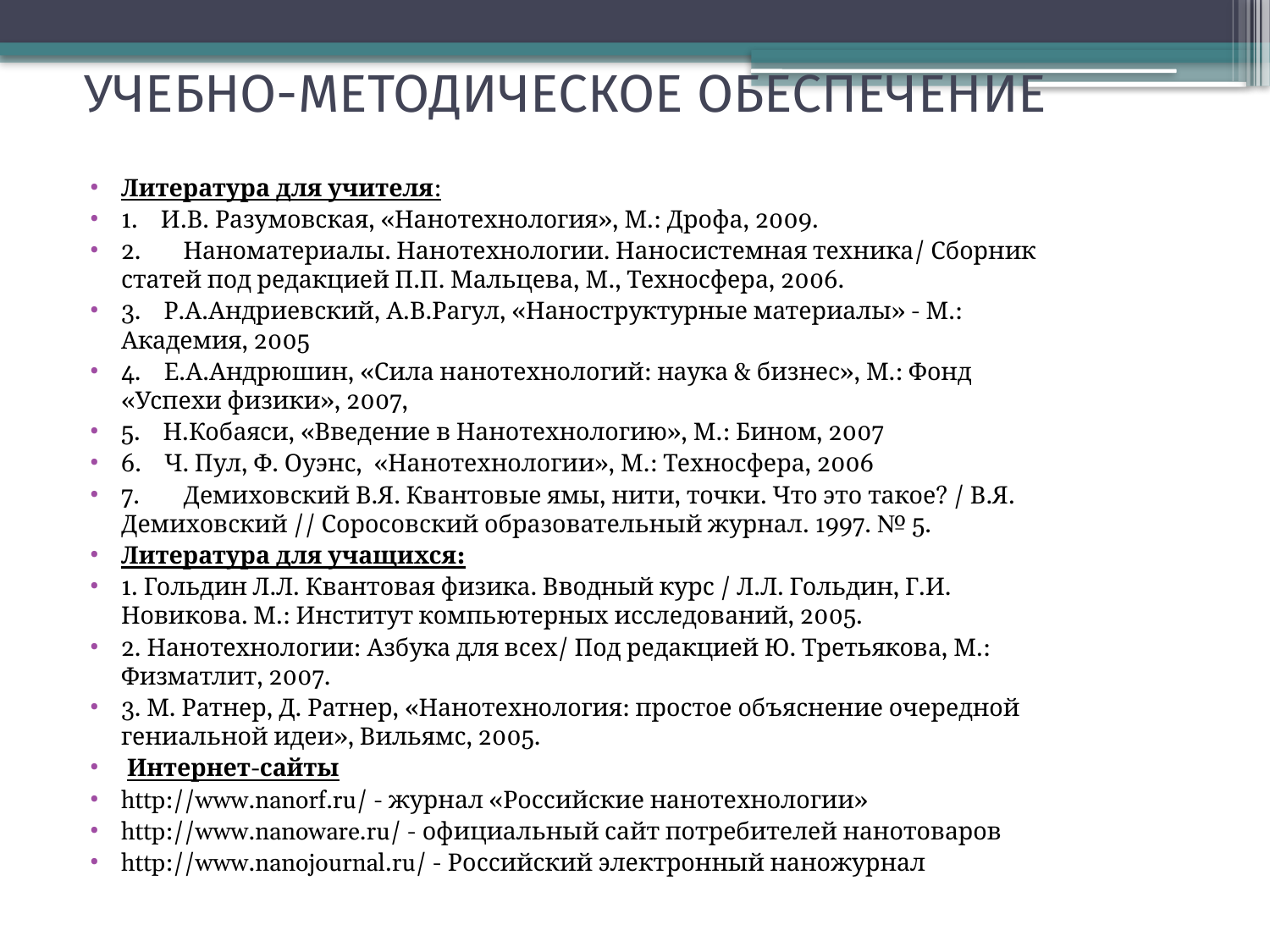

# УЧЕБНО-МЕТОДИЧЕСКОЕ ОБЕСПЕЧЕНИЕ
Литература для учителя:
1.    И.В. Разумовская, «Нанотехнология», М.: Дрофа, 2009.
2.	Наноматериалы. Нанотехнологии. Наносистемная техника/ Сборник статей под редакцией П.П. Мальцева, М., Техносфера, 2006.
3.    Р.А.Андриевский, А.В.Рагул, «Наноструктурные материалы» - М.: Академия, 2005
4.    Е.А.Андрюшин, «Сила нанотехнологий: наука & бизнес», М.: Фонд «Успехи физики», 2007,
5.    Н.Кобаяси, «Введение в Нанотехнологию», М.: Бином, 2007
6.    Ч. Пул, Ф. Оуэнс,  «Нанотехнологии», М.: Техносфера, 2006
7.	Демиховский В.Я. Квантовые ямы, нити, точки. Что это такое? / В.Я. Демиховский // Соросовский образовательный журнал. 1997. № 5.
Литература для учащихся:
1. Гольдин Л.Л. Квантовая физика. Вводный курс / Л.Л. Гольдин, Г.И. Новикова. М.: Институт компьютерных исследований, 2005.
2. Нанотехнологии: Азбука для всех/ Под редакцией Ю. Третьякова, М.: Физматлит, 2007.
3. М. Ратнер, Д. Ратнер, «Нанотехнология: простое объяснение очередной гениальной идеи», Вильямс, 2005.
 Интернет-сайты
http://www.nanorf.ru/ - журнал «Российские нанотехнологии»
http://www.nanoware.ru/ - официальный сайт потребителей нанотоваров
http://www.nanojournal.ru/ - Российский электронный наножурнал